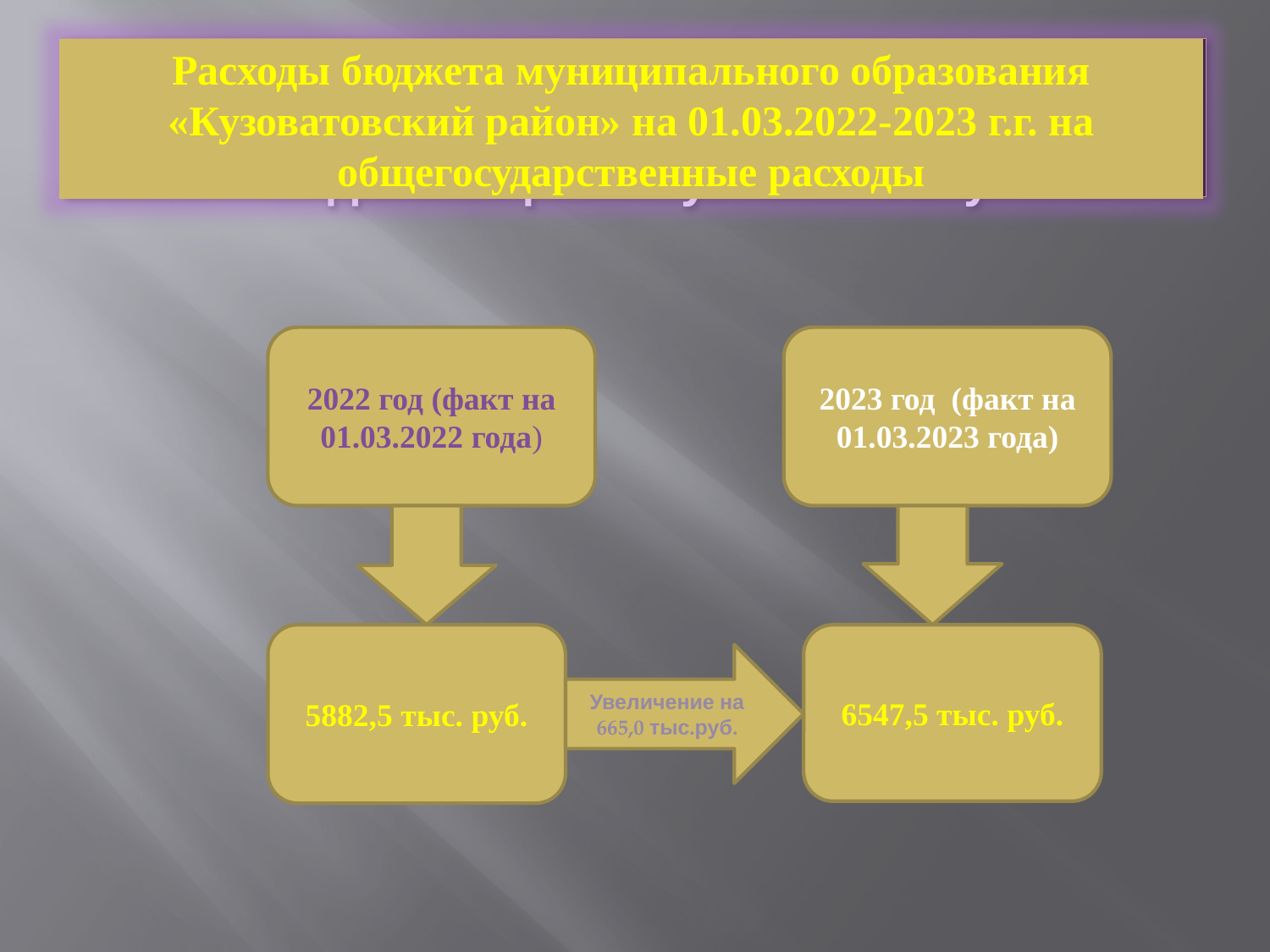

# Расходы бюджета муниципального образования «Кузоватовский район» на 2014 год на социальную политику
Расходы бюджета муниципального образования «Кузоватовский район» на 01.03.2022-2023 г.г. на общегосударственные расходы
2022 год (факт на 01.03.2022 года)
2023 год  (факт на 01.03.2023 года)

5882,5 тыс. руб.
6547,5 тыс. руб.
Увеличение на 665,0 тыс.руб.